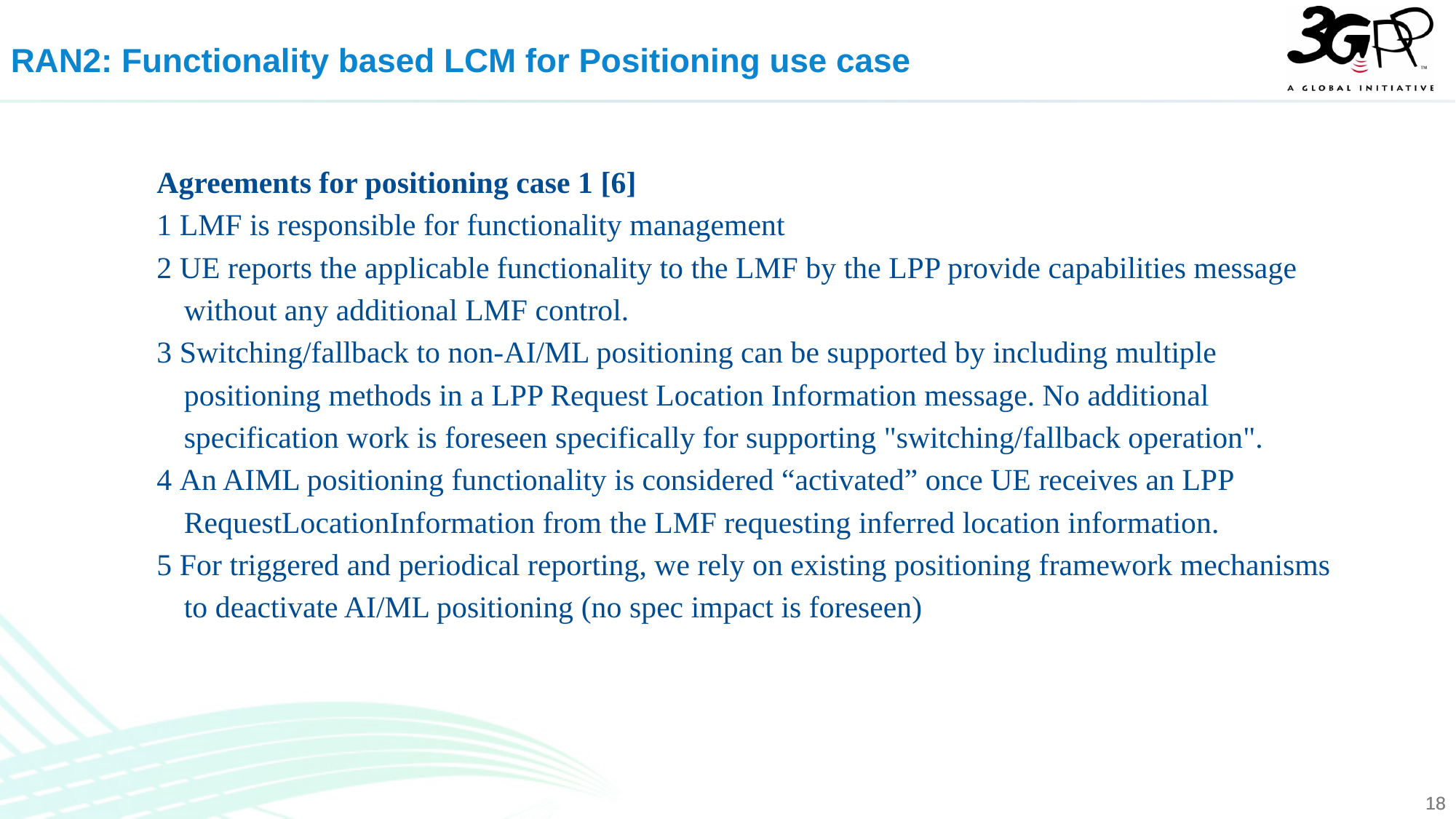

RAN2: Functionality based LCM for Positioning use case
Agreements for positioning case 1 [6]
1 LMF is responsible for functionality management
2 UE reports the applicable functionality to the LMF by the LPP provide capabilities message without any additional LMF control.
3 Switching/fallback to non-AI/ML positioning can be supported by including multiple positioning methods in a LPP Request Location Information message. No additional specification work is foreseen specifically for supporting "switching/fallback operation".
4 An AIML positioning functionality is considered “activated” once UE receives an LPP RequestLocationInformation from the LMF requesting inferred location information.
5 For triggered and periodical reporting, we rely on existing positioning framework mechanisms to deactivate AI/ML positioning (no spec impact is foreseen)